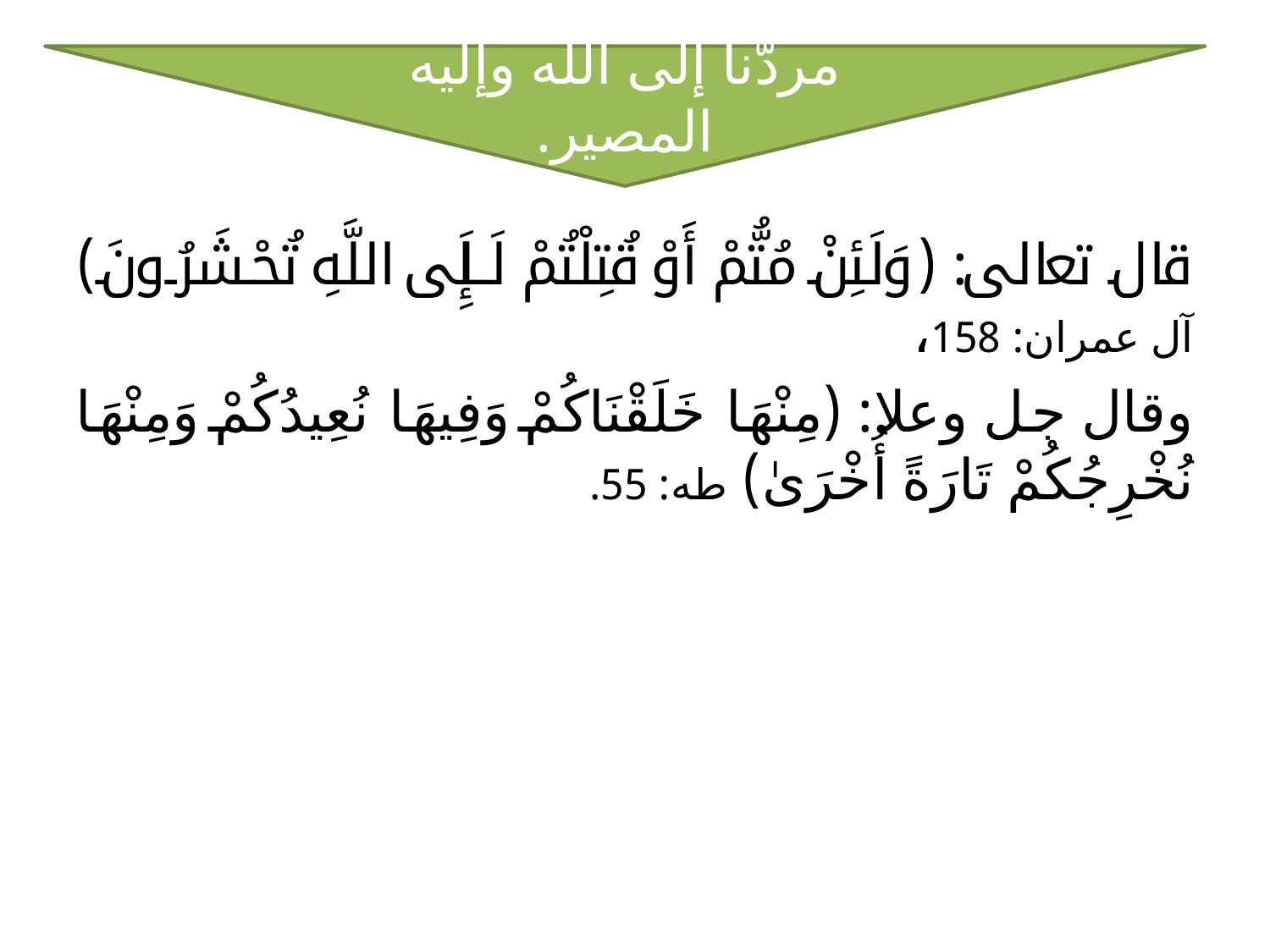

مردَّنا إلى الله وإليه المصير.

قال تعالى: (وَلَئِنْ مُتُّمْ أَوْ قُتِلْتُمْ لَإِلَى اللَّهِ تُحْشَرُونَ) آل عمران: 158،
وقال جل وعلا: (مِنْهَا خَلَقْنَاكُمْ وَفِيهَا نُعِيدُكُمْ وَمِنْهَا نُخْرِجُكُمْ تَارَةً أُخْرَىٰ) طه: 55.